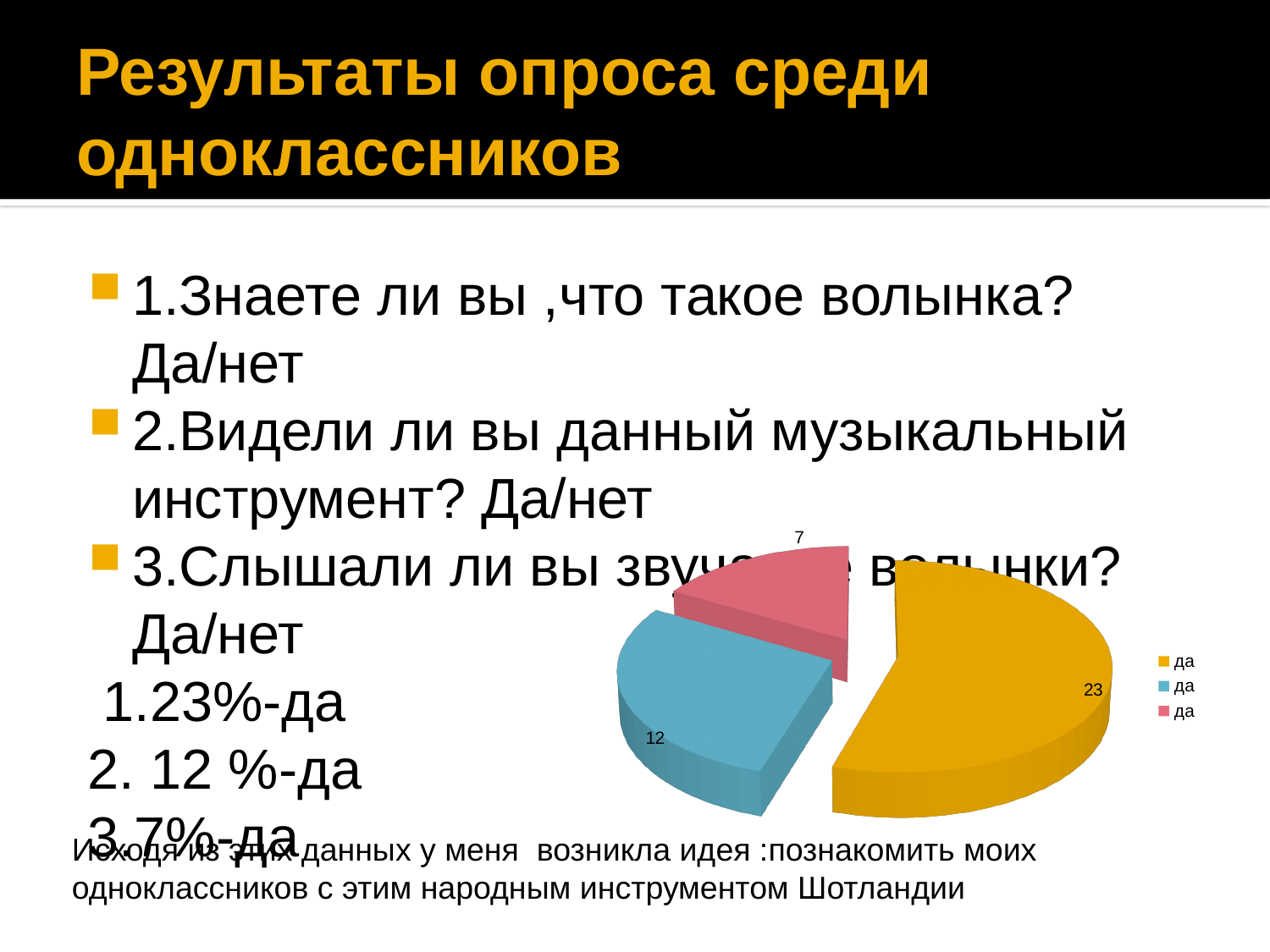

# Результаты опроса среди одноклассников
1.Знаете ли вы ,что такое волынка? Да/нет
2.Видели ли вы данный музыкальный  инструмент? Да/нет
3.Слышали ли вы звучание волынки?Да/нет
 1.23%-да
2. 12 %-да
3.7%-да

[unsupported chart]

Исходя из этих данных у меня  возникла идея :познакомить моих одноклассников с этим народным инструментом Шотландии